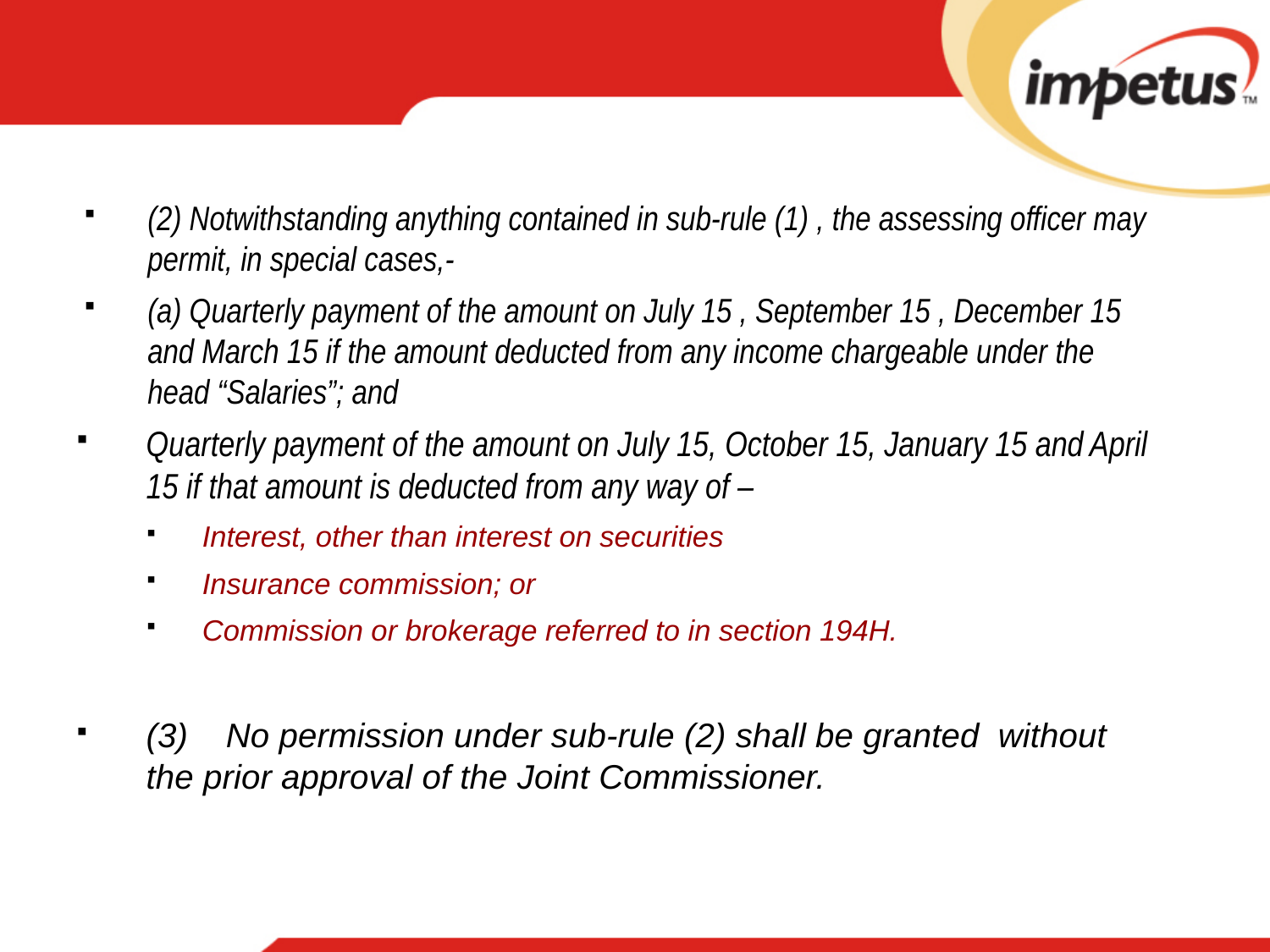

#
(2) Notwithstanding anything contained in sub-rule (1) , the assessing officer may permit, in special cases,-
(a) Quarterly payment of the amount on July 15 , September 15 , December 15 and March 15 if the amount deducted from any income chargeable under the head “Salaries”; and
Quarterly payment of the amount on July 15, October 15, January 15 and April 15 if that amount is deducted from any way of –
Interest, other than interest on securities
Insurance commission; or
Commission or brokerage referred to in section 194H.

(3)    No permission under sub-rule (2) shall be granted  without the prior approval of the Joint Commissioner.